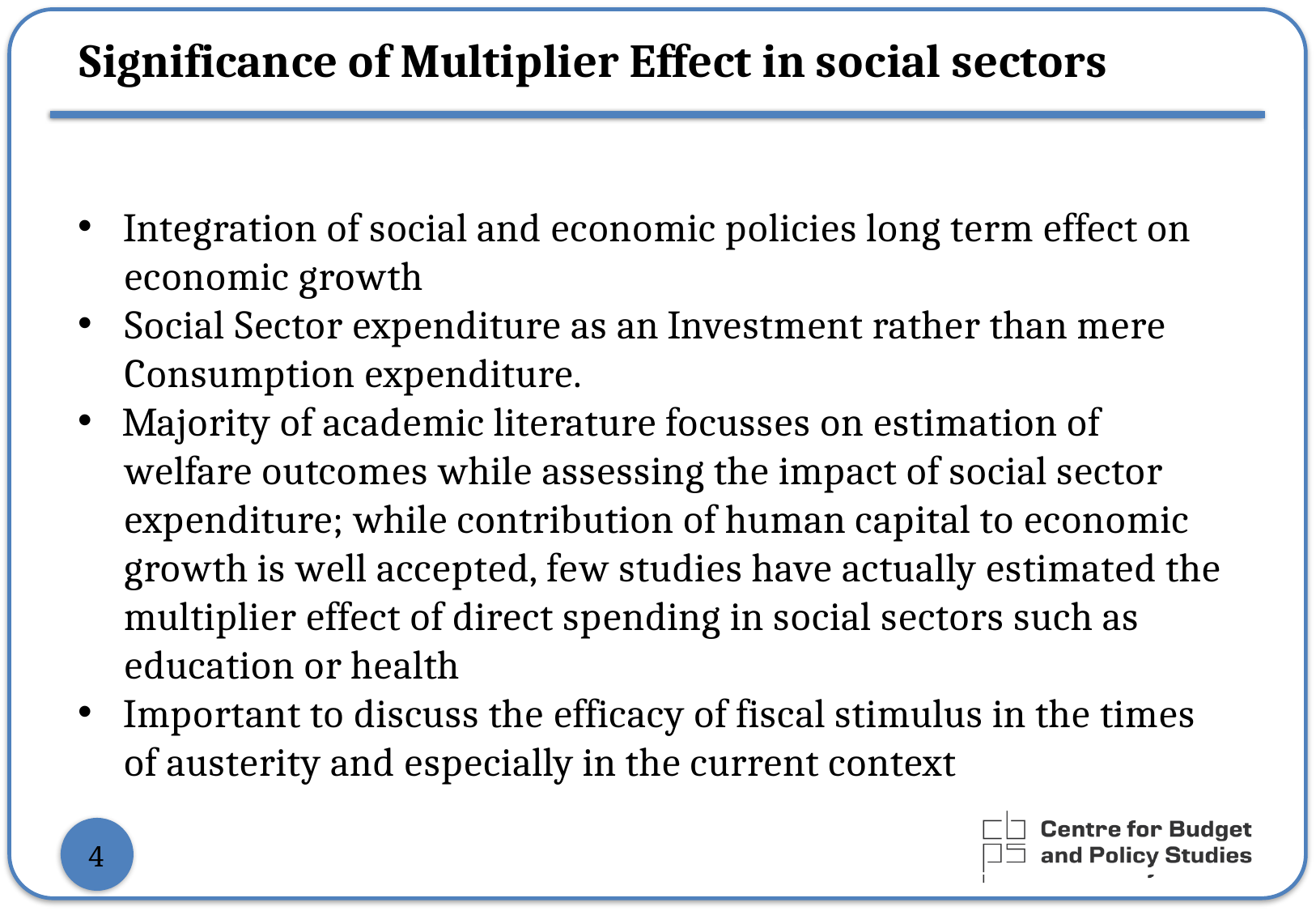

# Significance of Multiplier Effect in social sectors
Integration of social and economic policies long term effect on economic growth
Social Sector expenditure as an Investment rather than mere Consumption expenditure.
Majority of academic literature focusses on estimation of welfare outcomes while assessing the impact of social sector expenditure; while contribution of human capital to economic growth is well accepted, few studies have actually estimated the multiplier effect of direct spending in social sectors such as education or health
Important to discuss the efficacy of fiscal stimulus in the times of austerity and especially in the current context